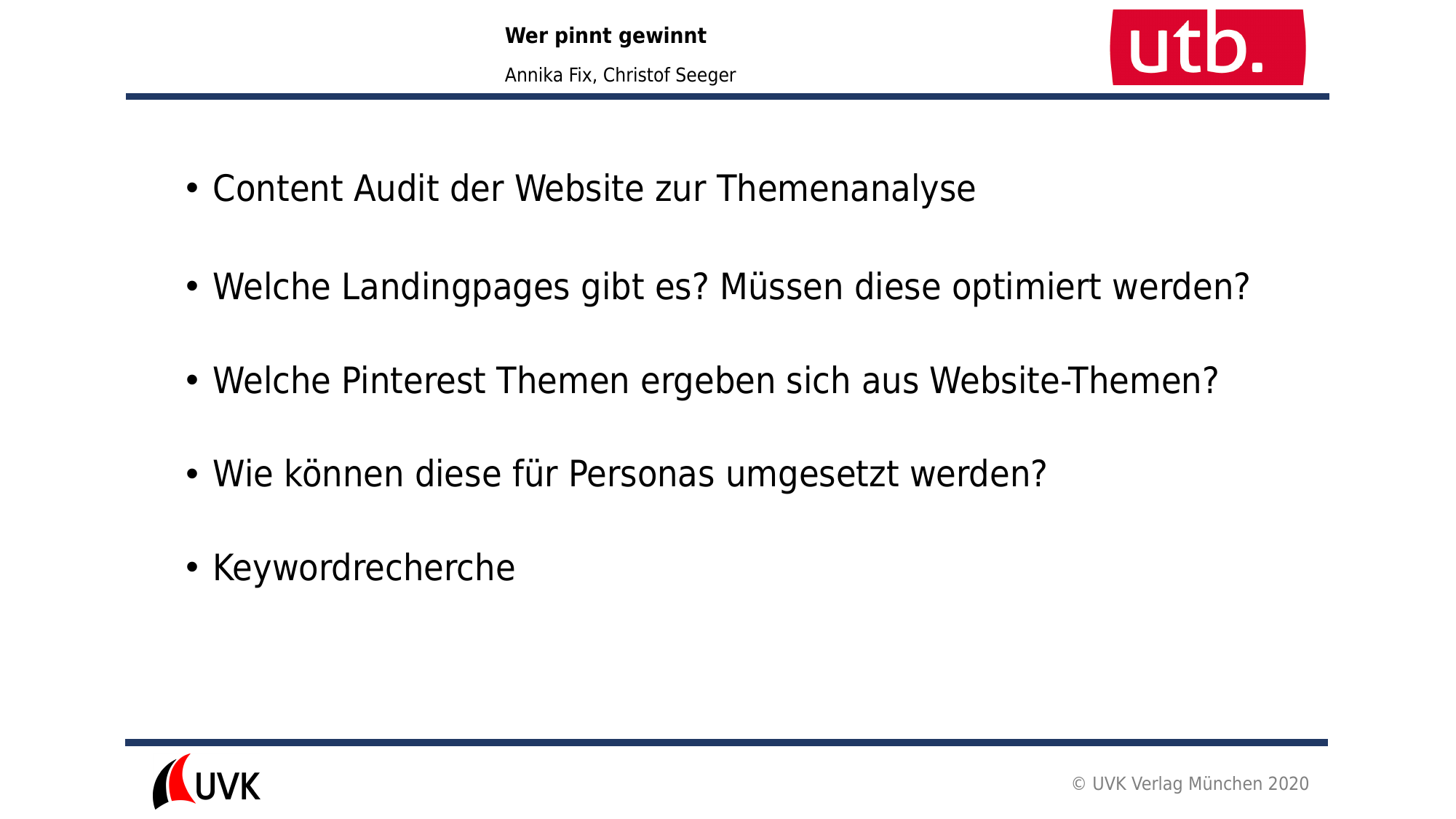

Content Audit der Website zur Themenanalyse
Welche Landingpages gibt es? Müssen diese optimiert werden?
Welche Pinterest Themen ergeben sich aus Website-Themen?
Wie können diese für Personas umgesetzt werden?
Keywordrecherche